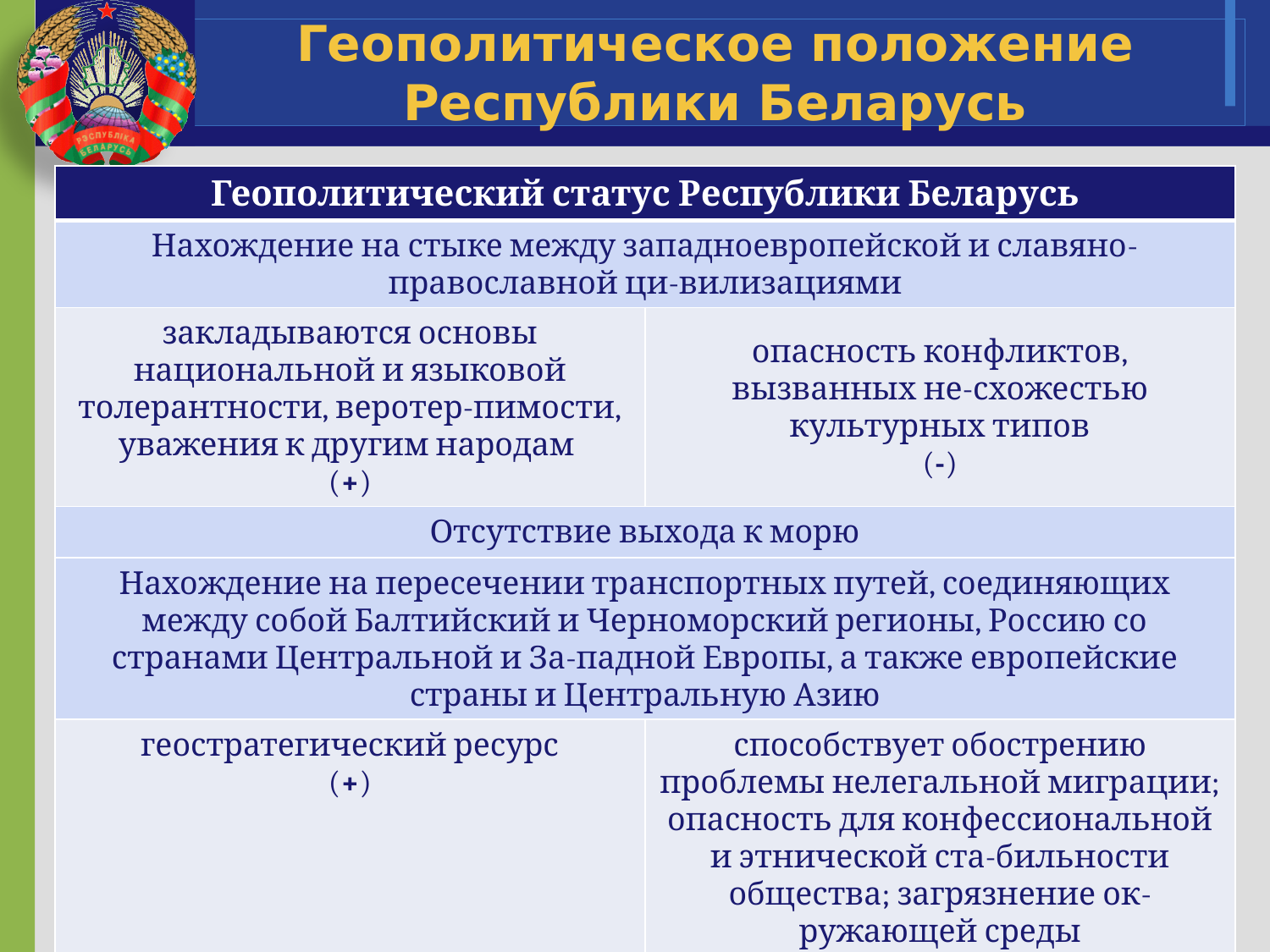

# Геополитическое положение Республики Беларусь
| Геополитический статус Республики Беларусь |  |
| --- | --- |
| Нахождение на стыке между западноевропейской и славяно-православной ци-вилизациями |  |
| закладываются основы национальной и языковой толерантности, веротер-пимости, уважения к другим народам (+) | опасность конфликтов, вызванных не-схожестью культурных типов (-) |
| Отсутствие выхода к морю |  |
| Нахождение на пересечении транспортных путей, соединяющих между собой Балтийский и Черноморский регионы, Россию со странами Центральной и За-падной Европы, а также европейские страны и Центральную Азию |  |
| геостратегический ресурс (+) | способствует обострению проблемы нелегальной миграции; опасность для конфессиональной и этнической ста-бильности общества; загрязнение ок-ружающей среды (-) |